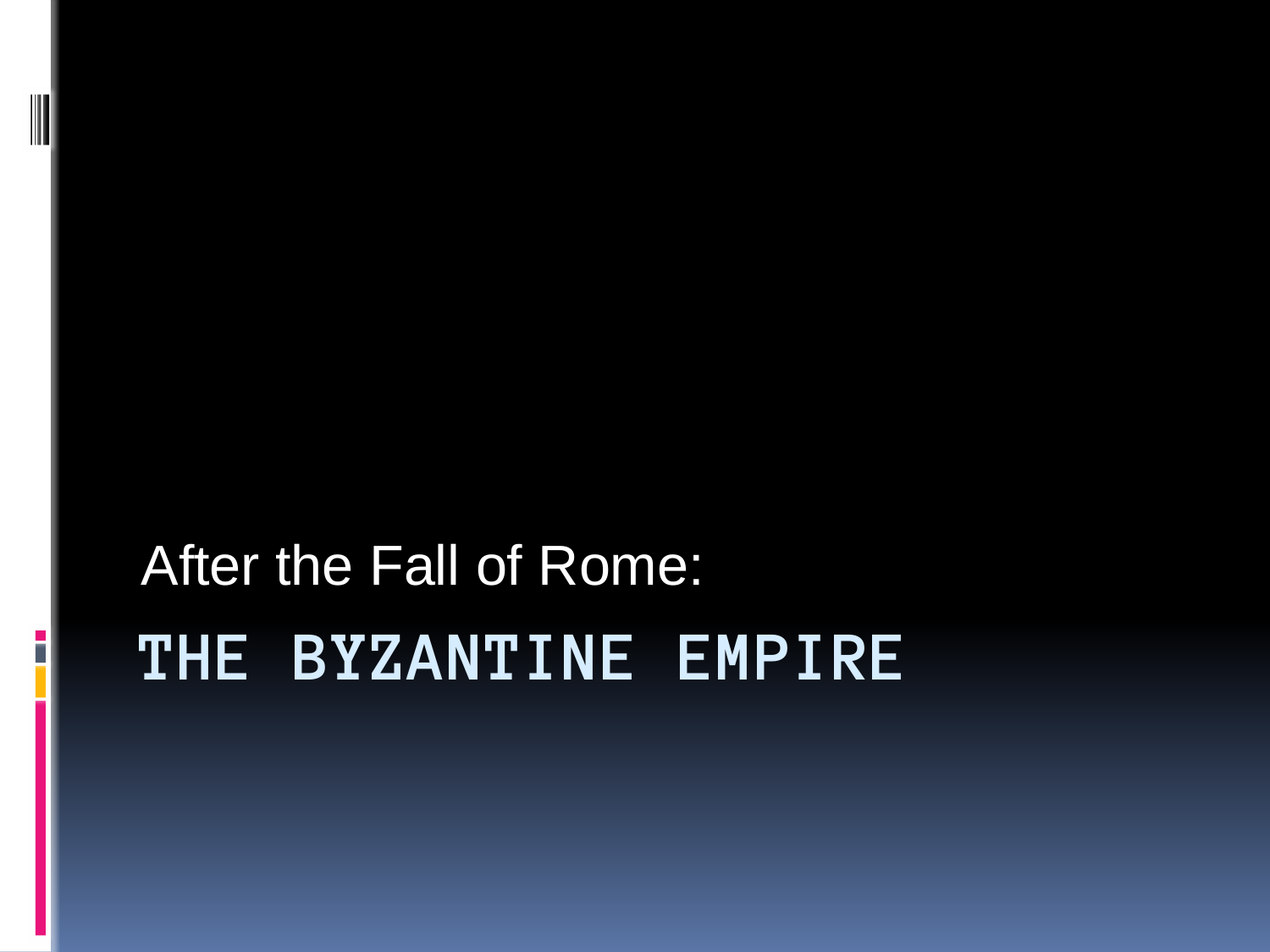

After the Fall of Rome:
# The Byzantine Empire